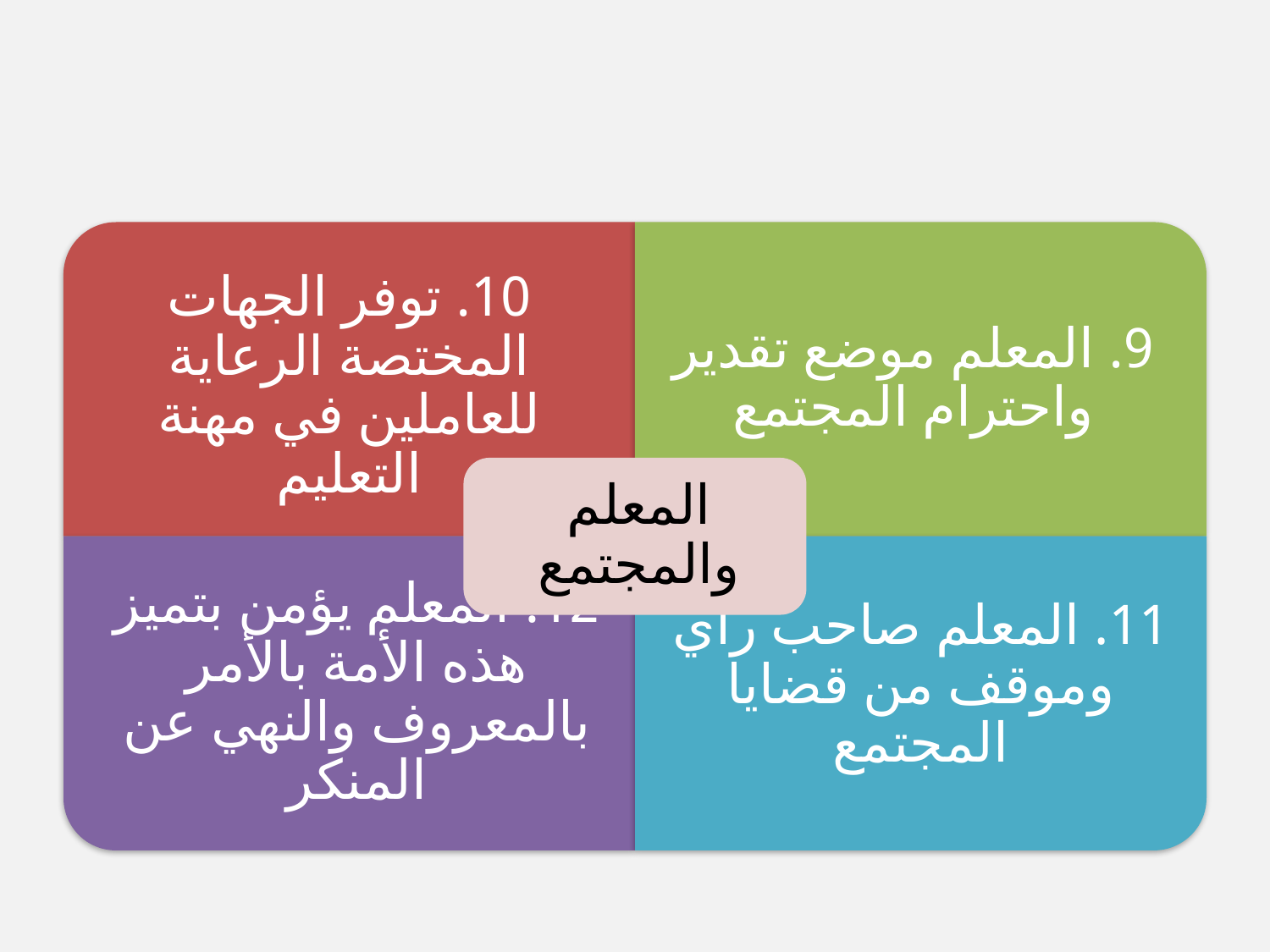

10. توفر الجهات المختصة الرعاية للعاملين في مهنة التعليم
9. المعلم موضع تقدير واحترام المجتمع
12. المعلم يؤمن بتميز هذه الأمة بالأمر بالمعروف والنهي عن المنكر
11. المعلم صاحب رأي وموقف من قضايا المجتمع
المعلم والمجتمع